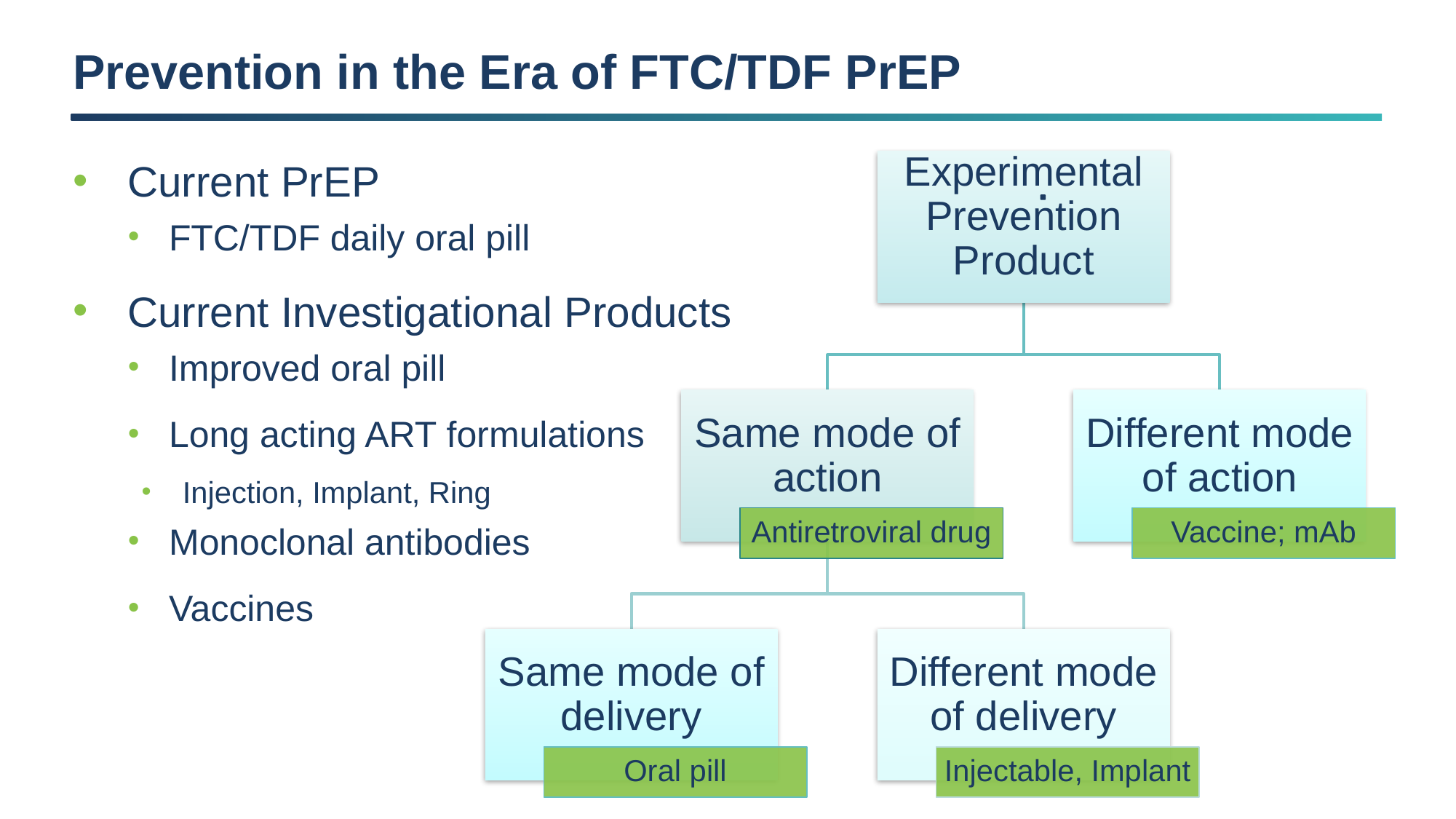

# Prevention in the Era of FTC/TDF PrEP
Current PrEP
FTC/TDF daily oral pill
Current Investigational Products
Improved oral pill
Long acting ART formulations
Injection, Implant, Ring
Monoclonal antibodies
Vaccines
Experimental Prevention Product

Same mode of action
Antiretroviral drug
Same mode of delivery
Oral pill
Different mode of delivery
Injectable, Implant
Different mode of action
Vaccine; mAb